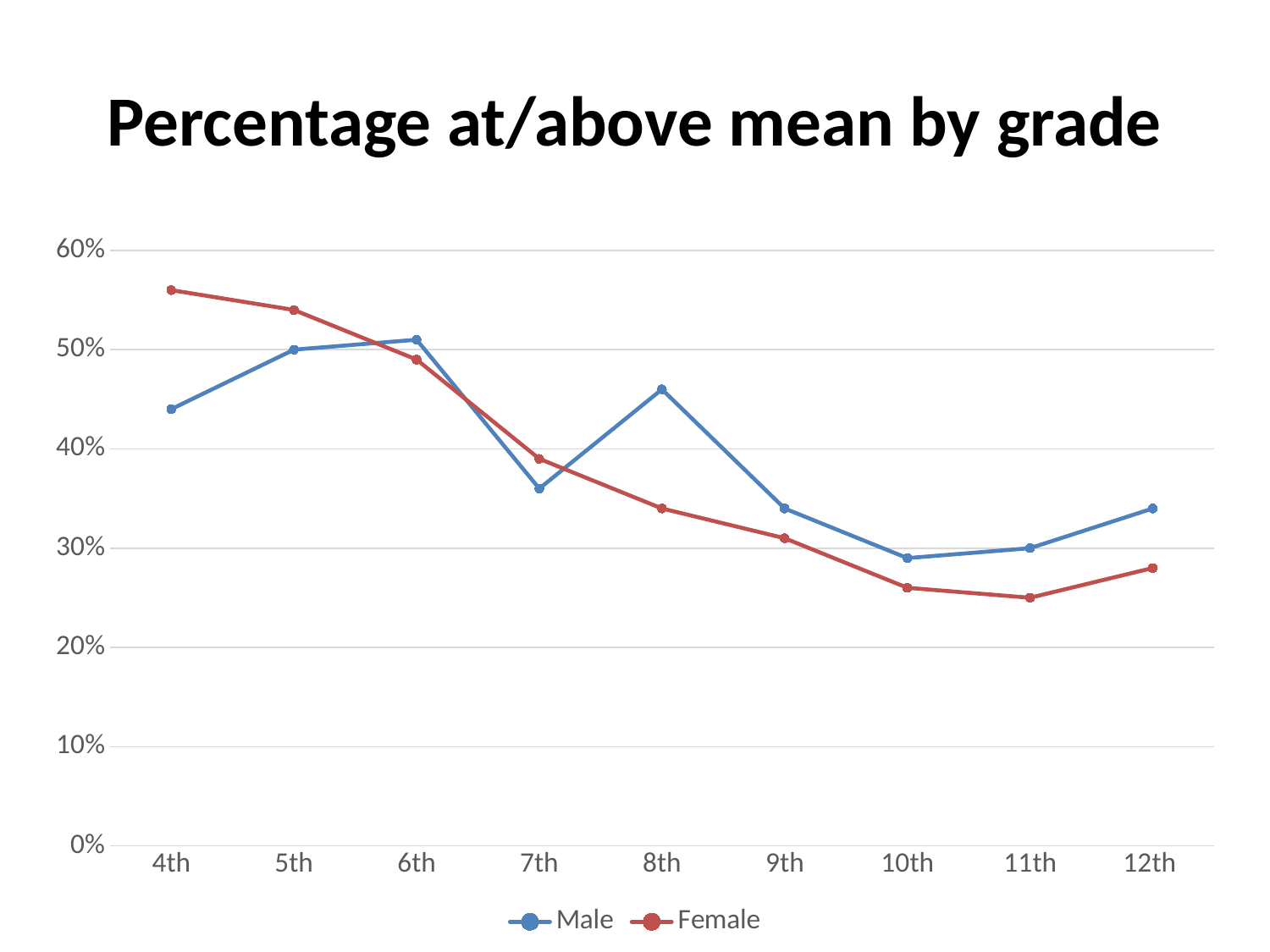

# Percentage at/above mean by grade

### Chart

| Category | Male | Female |
|---|---|---|
| 4th | 0.44 | 0.56 |
| 5th | 0.5 | 0.54 |
| 6th | 0.51 | 0.49 |
| 7th | 0.36 | 0.39 |
| 8th | 0.46 | 0.34 |
| 9th | 0.34 | 0.31 |
| 10th | 0.29 | 0.26 |
| 11th | 0.3 | 0.25 |
| 12th  | 0.34 | 0.28 |